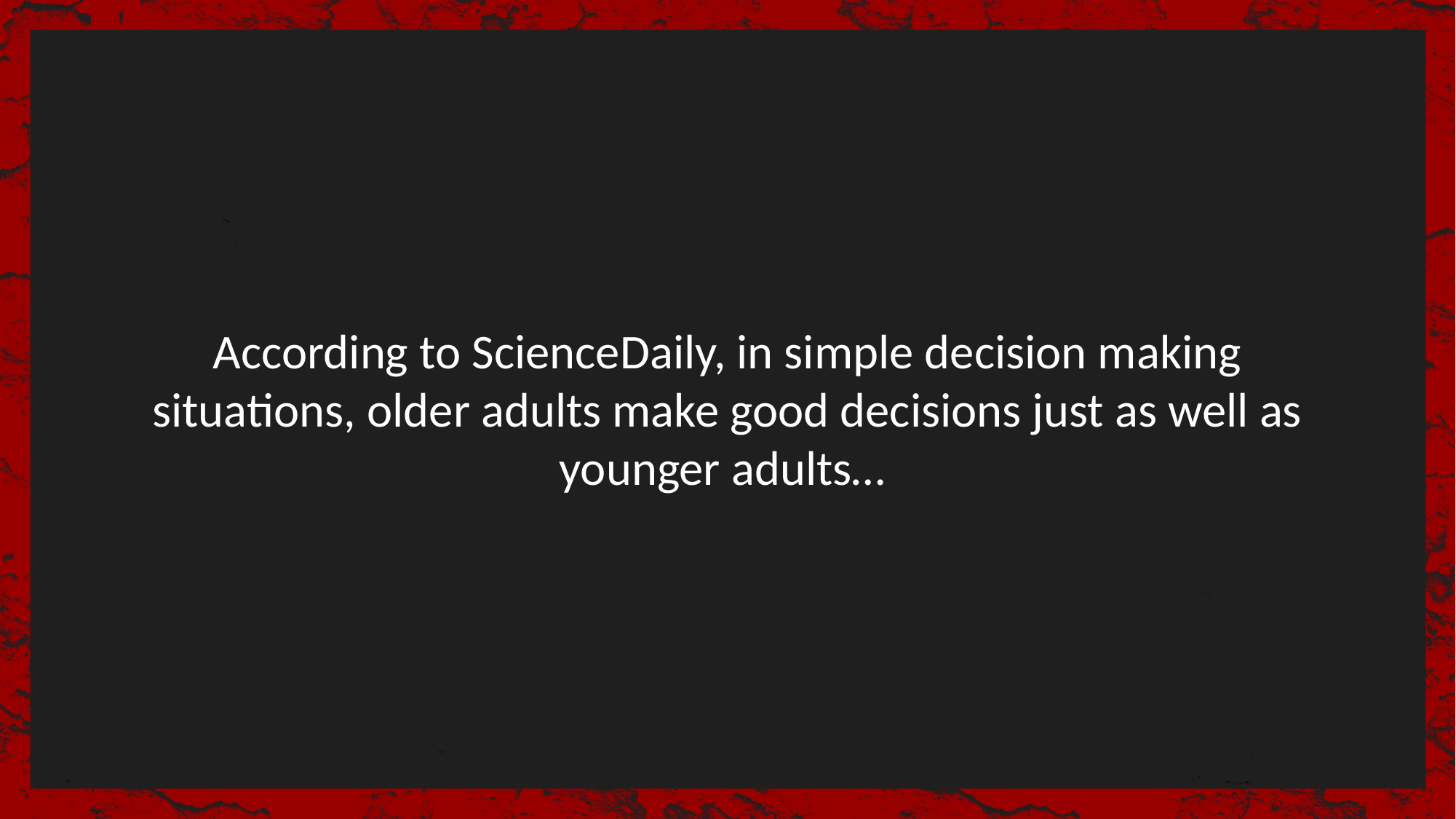

According to ScienceDaily, in simple decision making situations, older adults make good decisions just as well as younger adults…